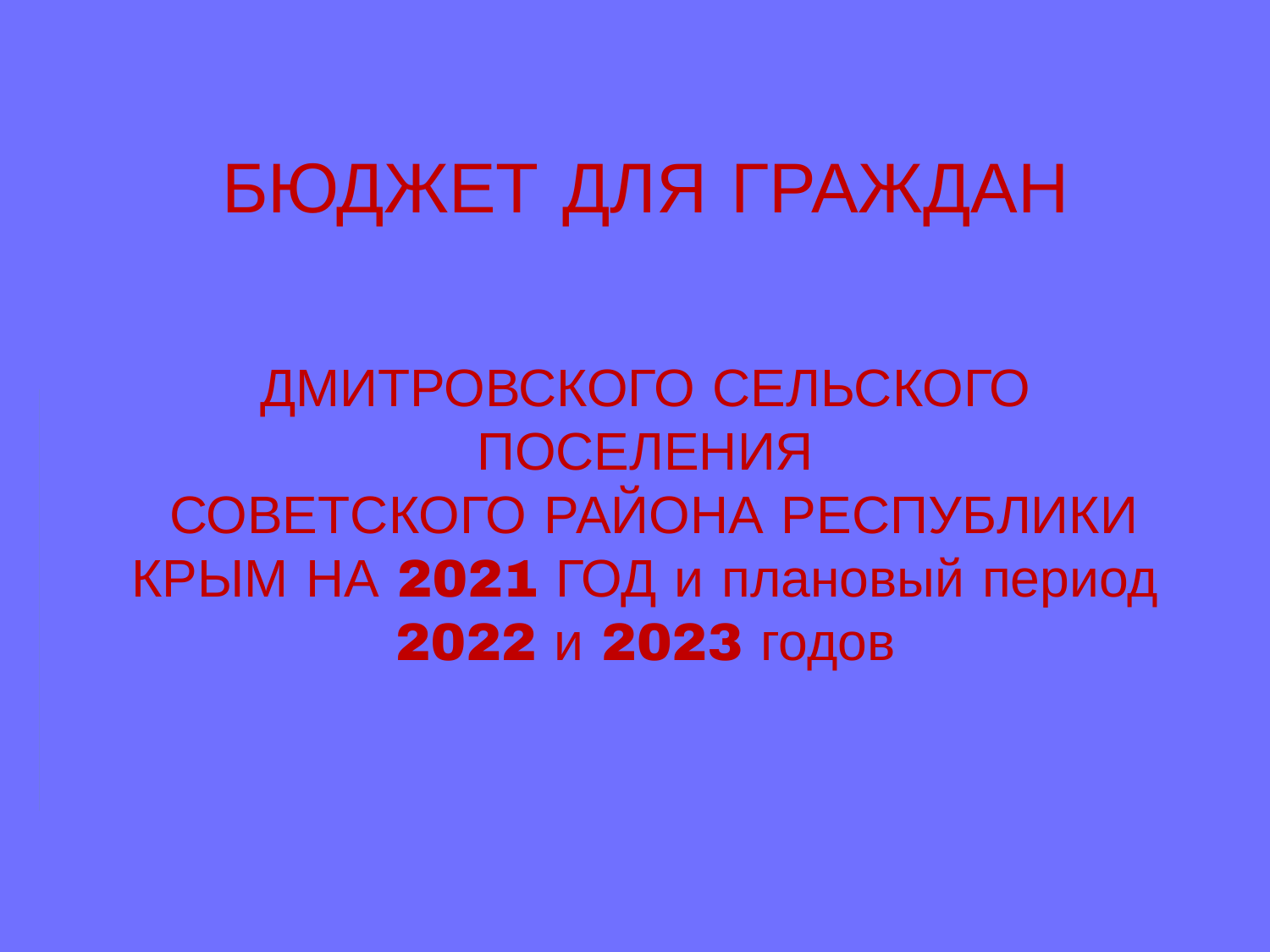

# БЮДЖЕТ ДЛЯ ГРАЖДАН ДМИТРОВСКОГО СЕЛЬСКОГО ПОСЕЛЕНИЯ СОВЕТСКОГО РАЙОНА РЕСПУБЛИКИ КРЫМ НА 2021 ГОД и плановый период 2022 и 2023 годов